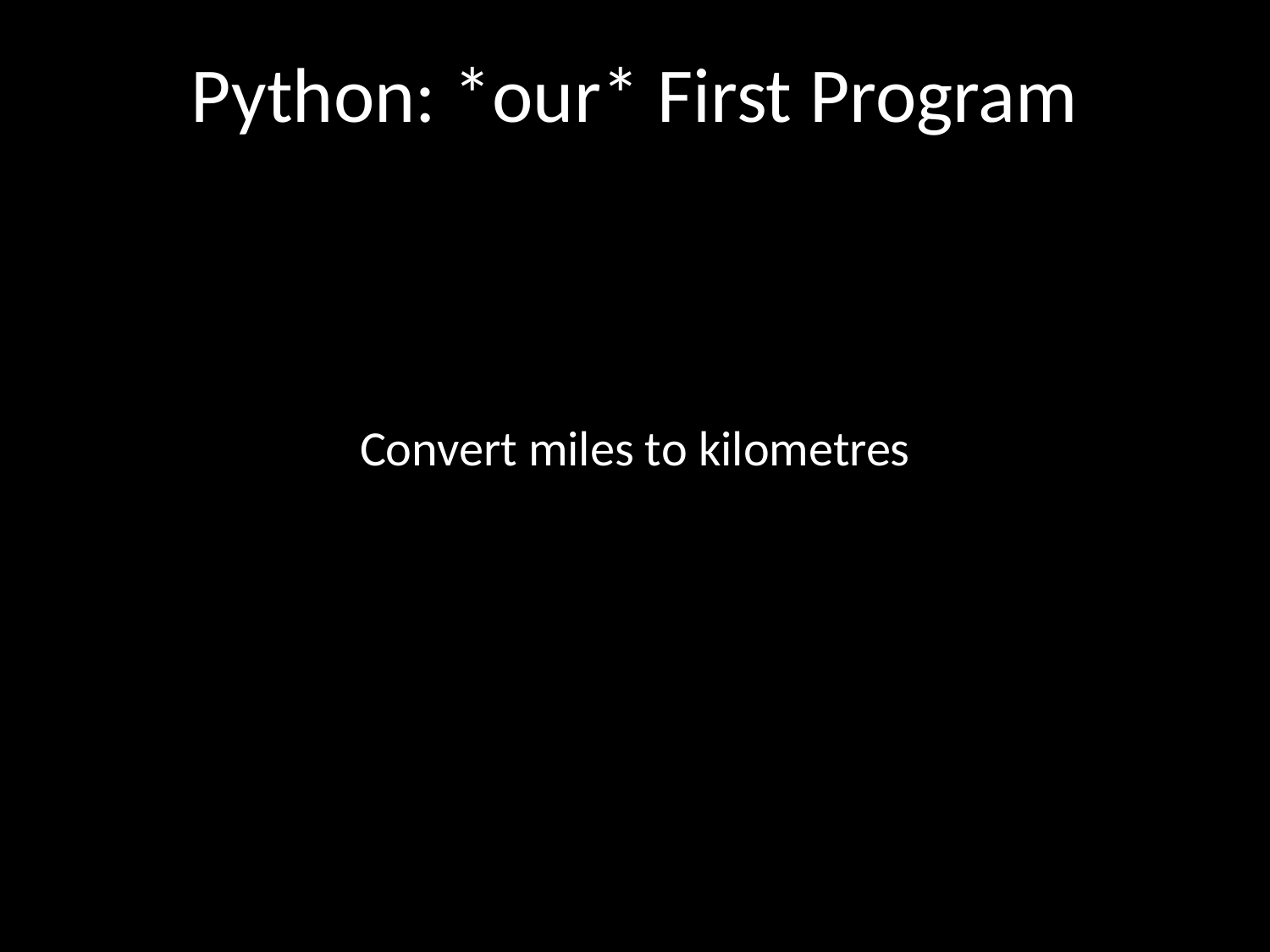

# Python: *our* First Program Convert miles to kilometres